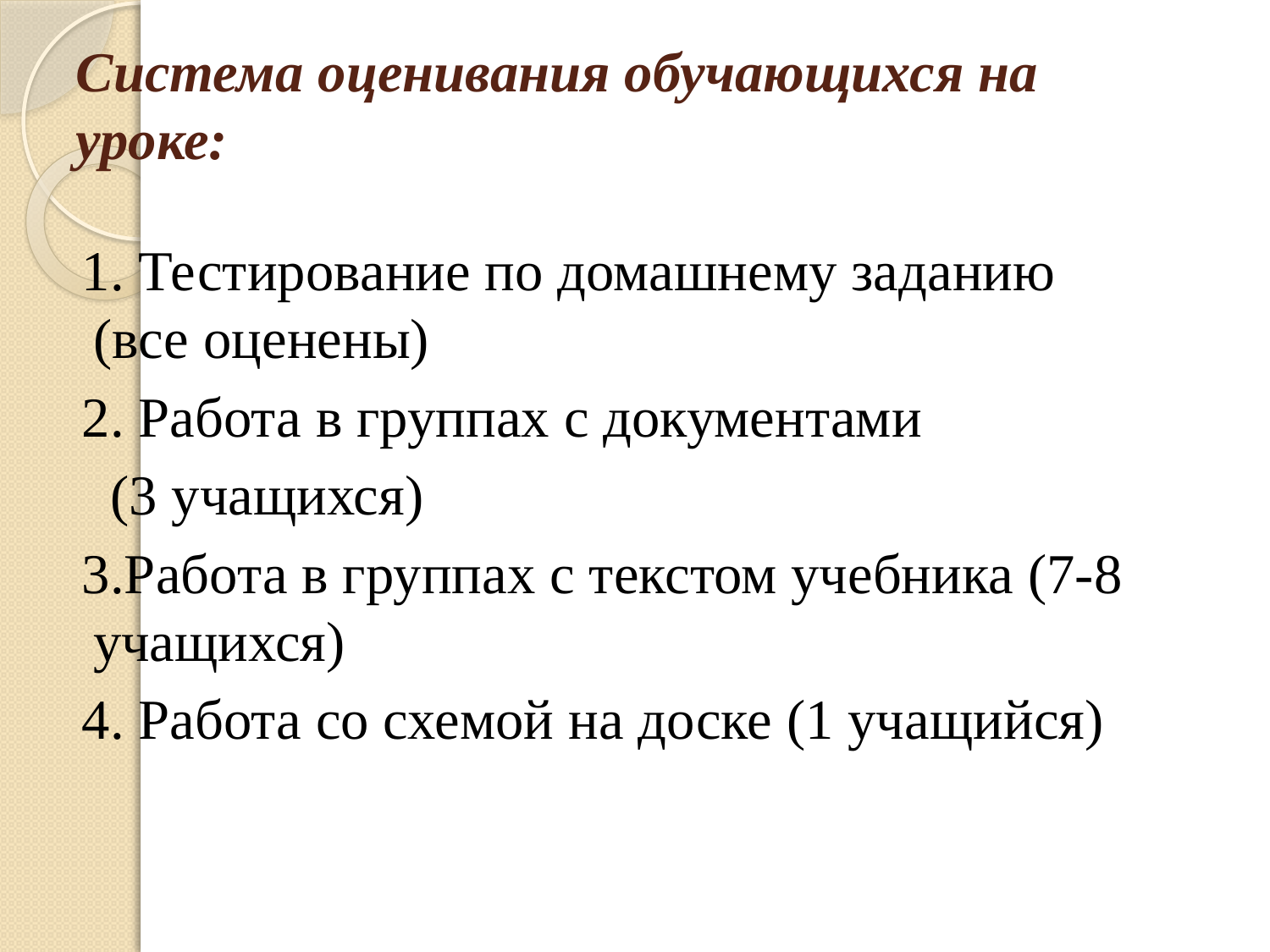

# Система оценивания обучающихся на уроке:
  1. Тестирование по домашнему заданию (все оценены)
  2. Работа в группах с документами
    (3 учащихся)
  3.Работа в группах с текстом учебника (7-8 учащихся)
  4. Работа со схемой на доске (1 учащийся)